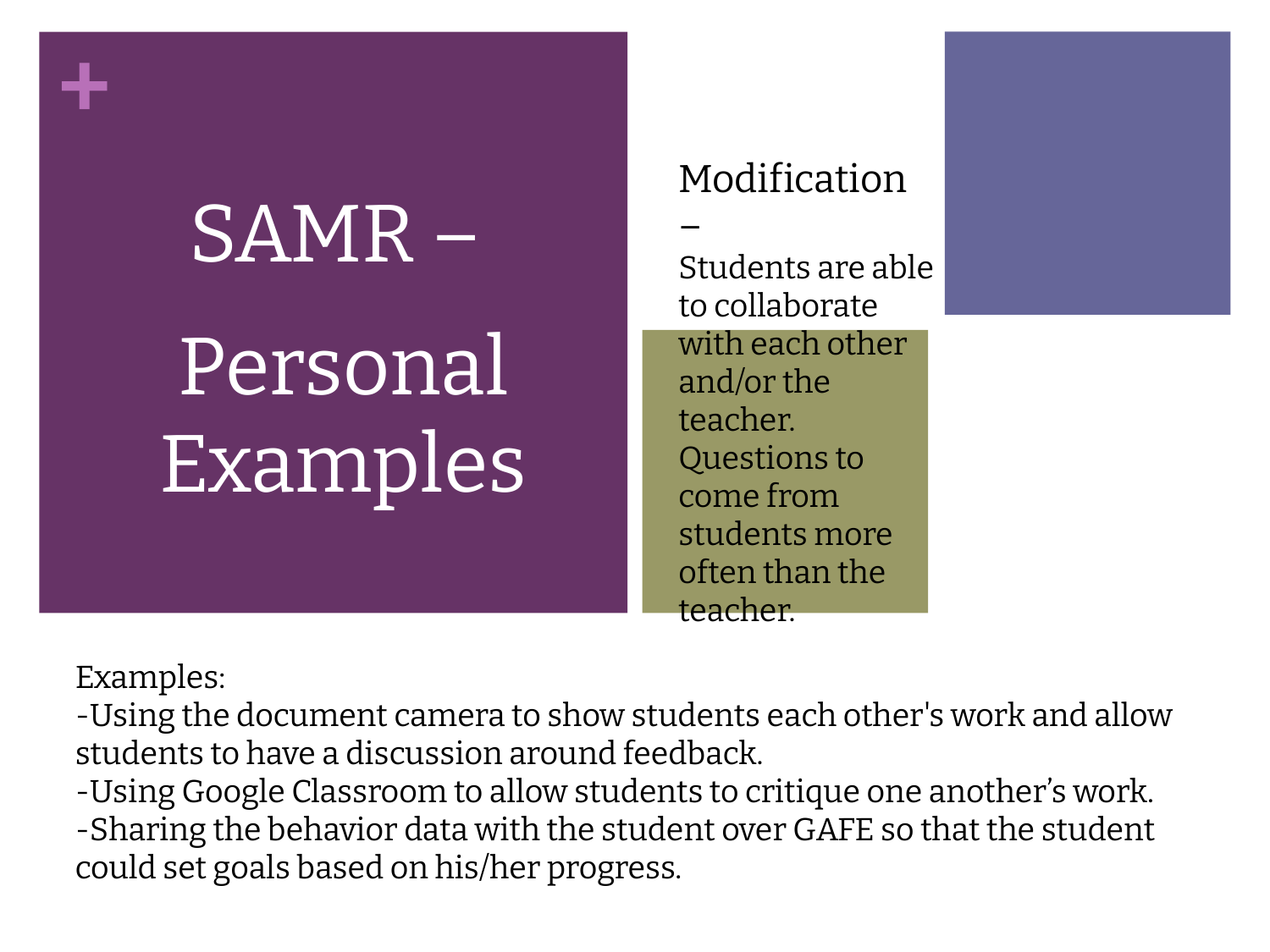

Modification –
Students are able to collaborate with each other and/or the teacher. Questions to come from students more often than the teacher.
SAMR –
Personal Examples
Examples:
-Using the document camera to show students each other's work and allow students to have a discussion around feedback.
-Using Google Classroom to allow students to critique one another’s work.
-Sharing the behavior data with the student over GAFE so that the student could set goals based on his/her progress.